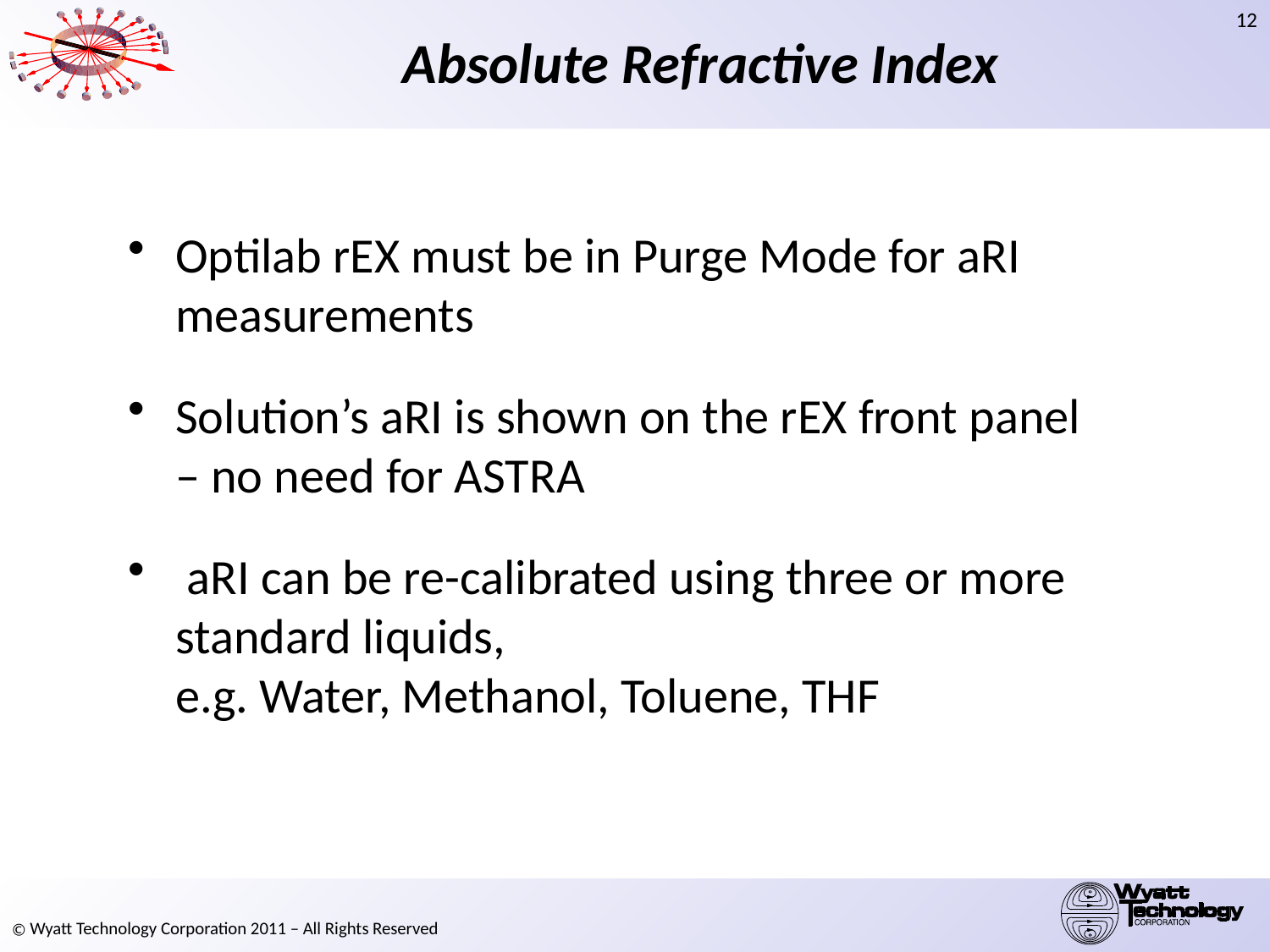

# Absolute Refractive Index
Optilab rEX must be in Purge Mode for aRI measurements
Solution’s aRI is shown on the rEX front panel
– no need for ASTRA
 aRI can be re-calibrated using three or more standard liquids,
e.g. Water, Methanol, Toluene, THF